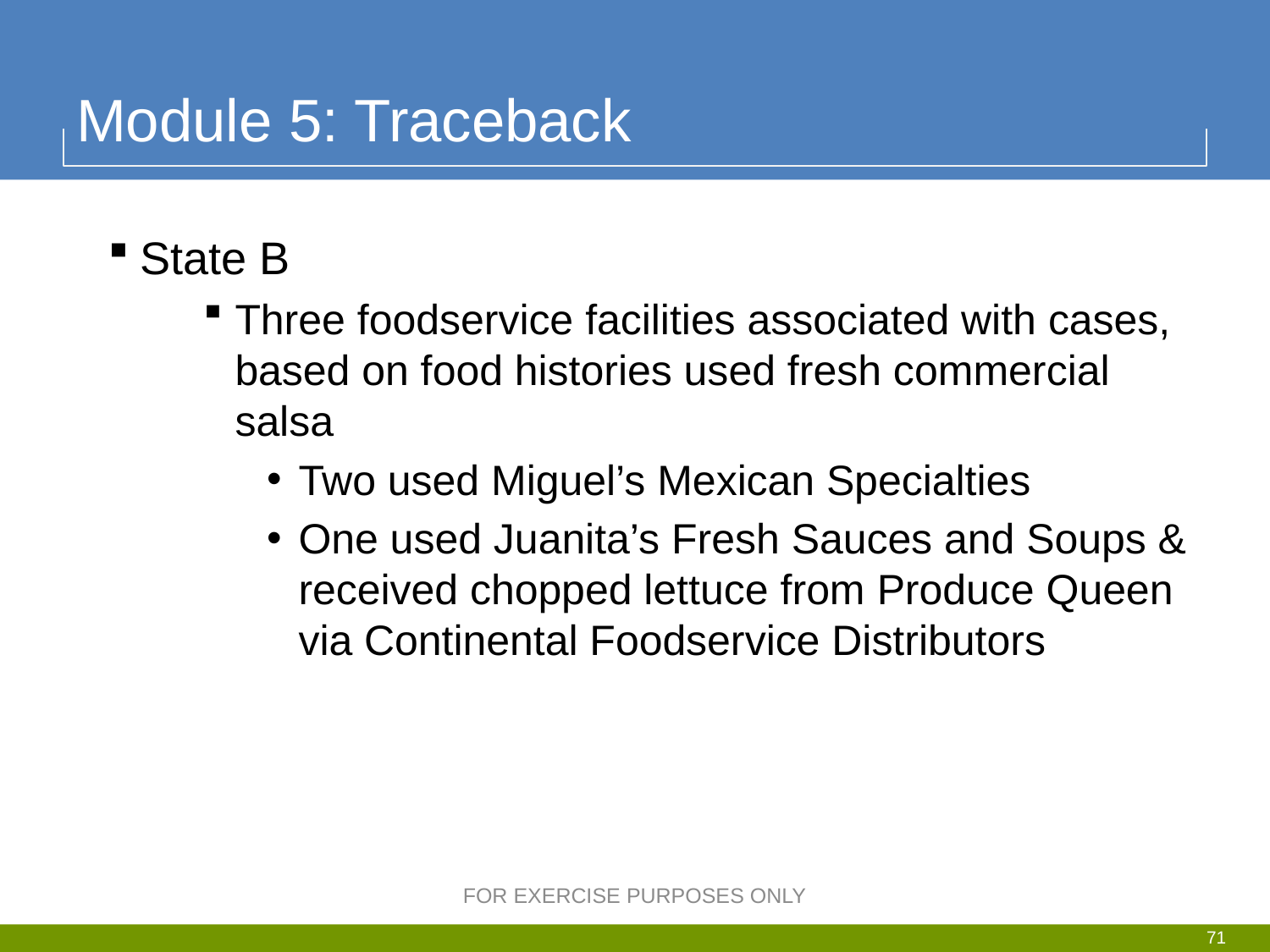

# Module 5: Traceback
State B
Three foodservice facilities associated with cases, based on food histories used fresh commercial salsa
Two used Miguel’s Mexican Specialties
One used Juanita’s Fresh Sauces and Soups & received chopped lettuce from Produce Queen via Continental Foodservice Distributors

FOR EXERCISE PURPOSES ONLY